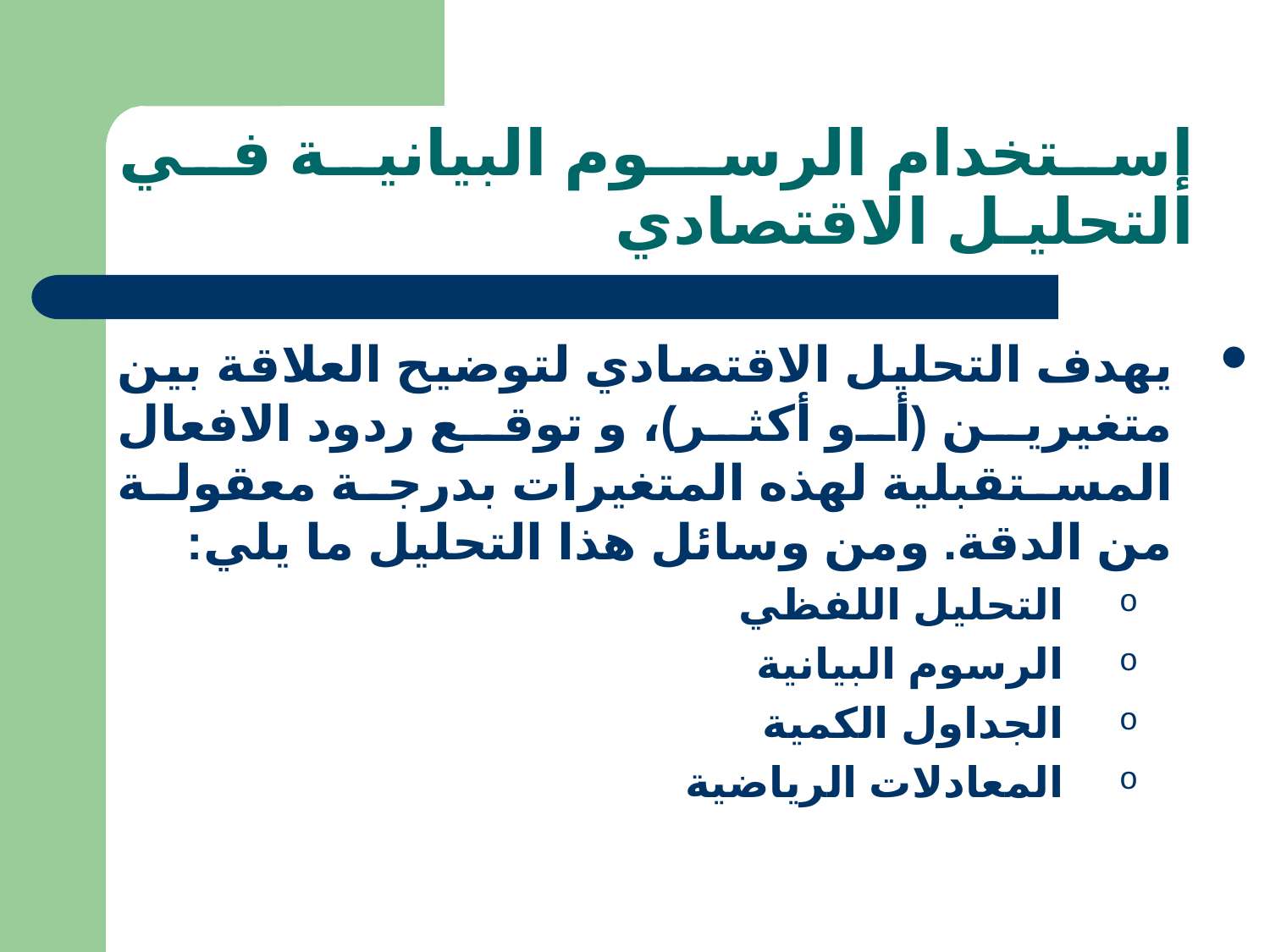

# إستخدام الرسـوم البيانية في التحليـل الاقتصادي
يهدف التحليل الاقتصادي لتوضيح العلاقة بين متغيرين (أو أكثر)، و توقع ردود الافعال المستقبلية لهذه المتغيرات بدرجة معقولة من الدقة. ومن وسائل هذا التحليل ما يلي:
التحليل اللفظي
الرسوم البيانية
الجداول الكمية
المعادلات الرياضية